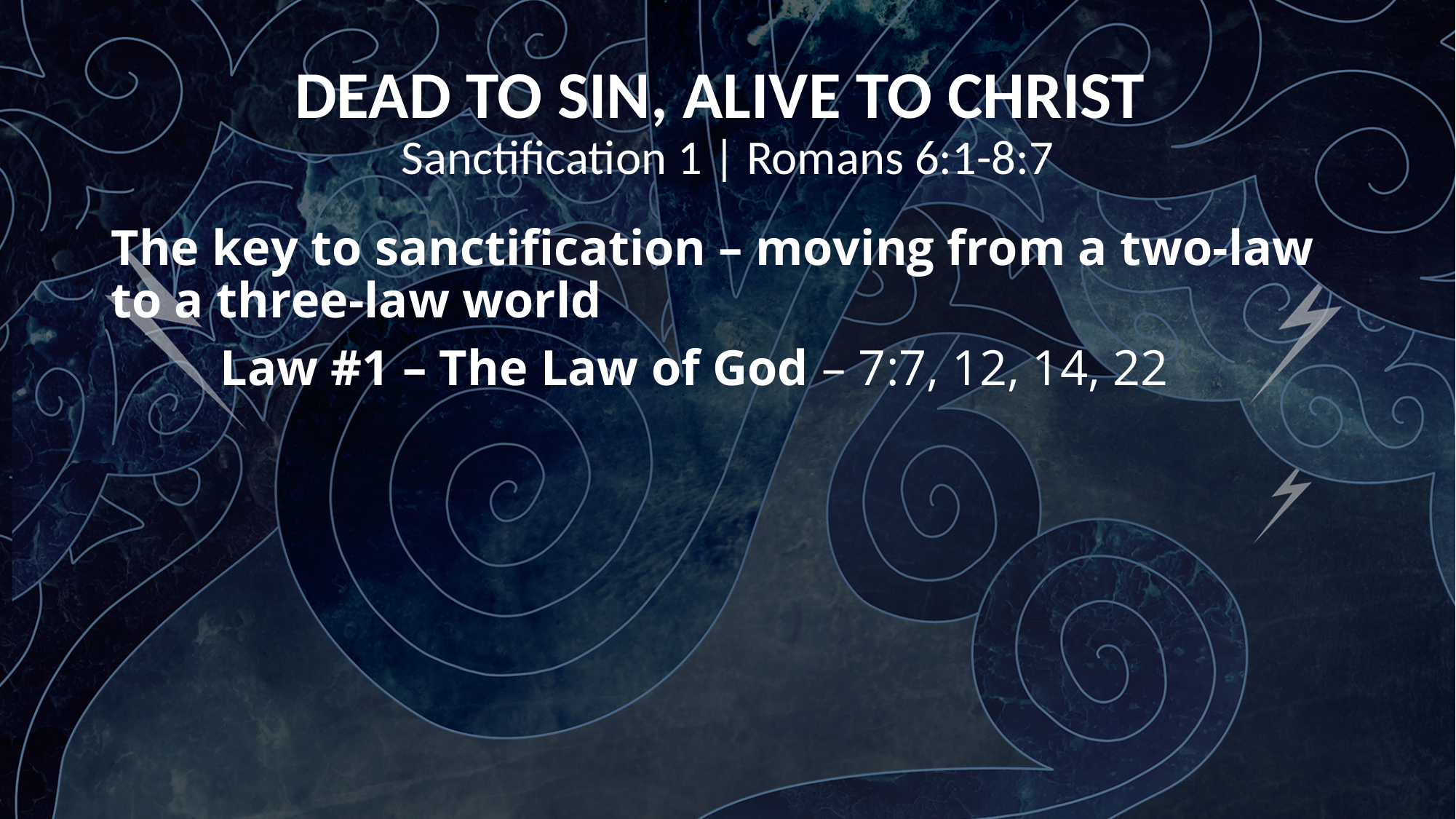

DEAD TO SIN, ALIVE TO CHRIST
Sanctification 1 | Romans 6:1-8:7
The key to sanctification – moving from a two-law to a three-law world
	Law #1 – The Law of God – 7:7, 12, 14, 22